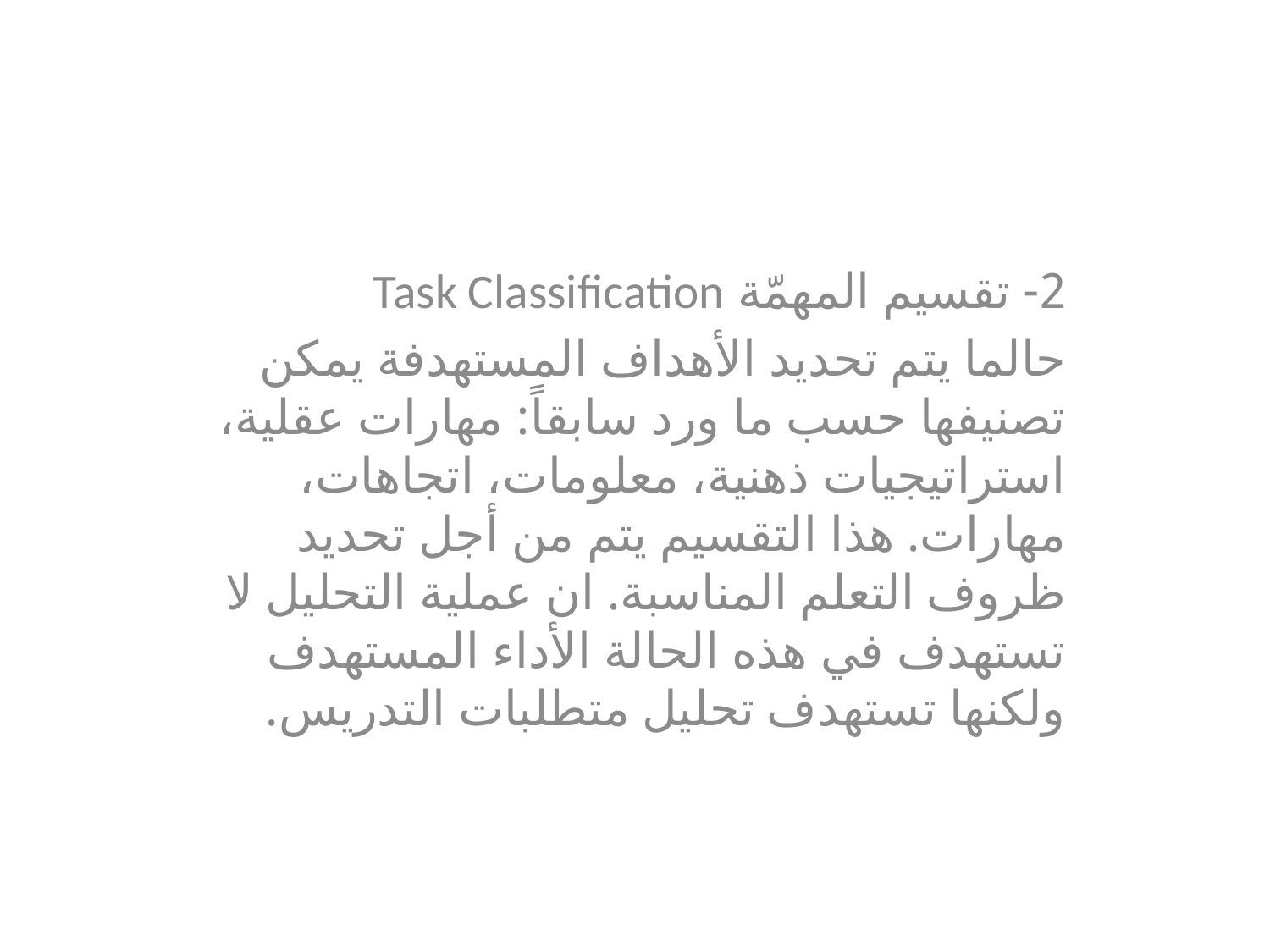

2- تقسيم المهمّة Task Classification
حالما يتم تحديد الأهداف المستهدفة يمكن تصنيفها حسب ما ورد سابقاً: مهارات عقلية، استراتيجيات ذهنية، معلومات، اتجاهات، مهارات. هذا التقسيم يتم من أجل تحديد ظروف التعلم المناسبة. ان عملية التحليل لا تستهدف في هذه الحالة الأداء المستهدف ولكنها تستهدف تحليل متطلبات التدريس.